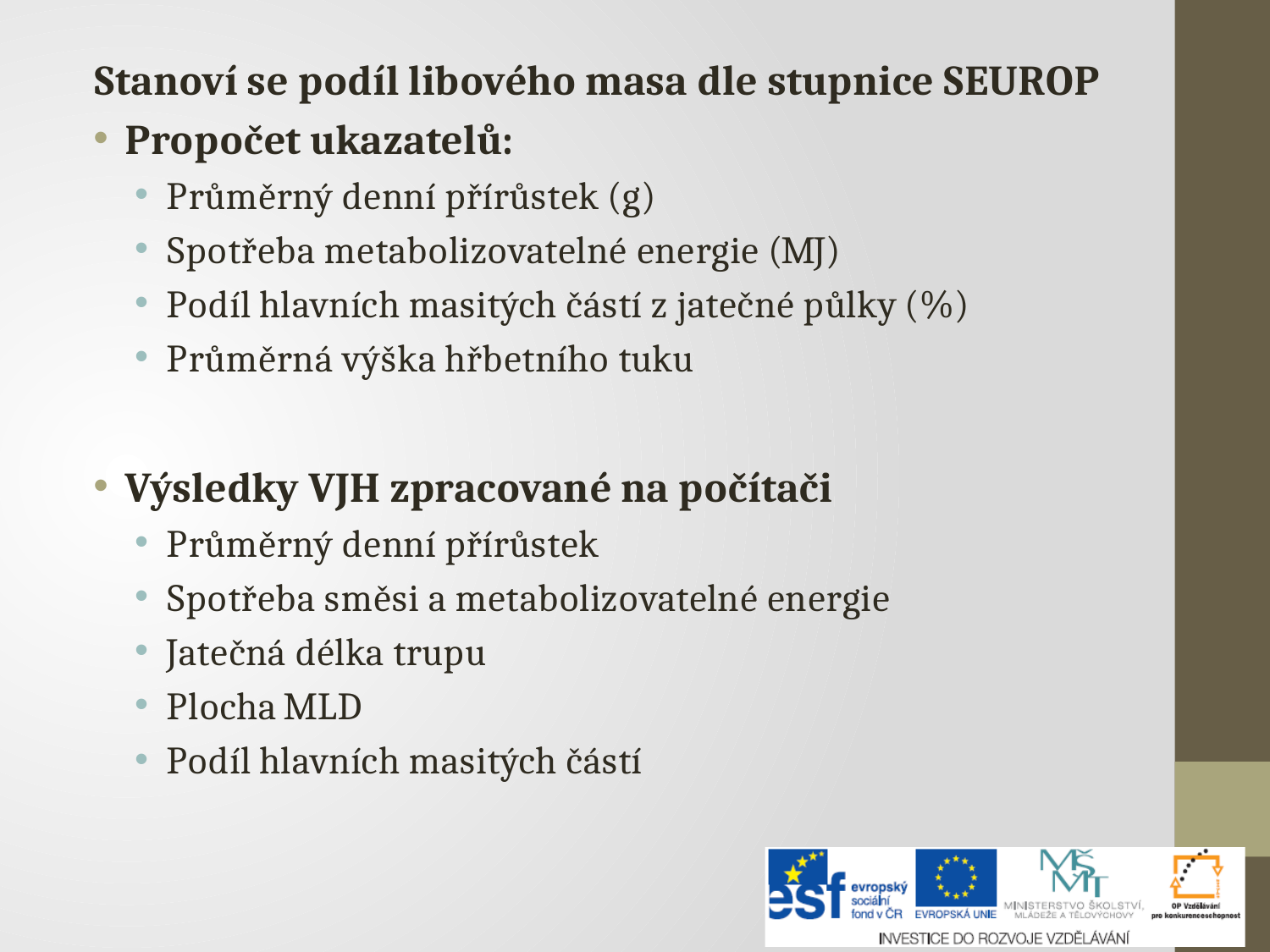

Stanoví se podíl libového masa dle stupnice SEUROP
Propočet ukazatelů:
Průměrný denní přírůstek (g)
Spotřeba metabolizovatelné energie (MJ)
Podíl hlavních masitých částí z jatečné půlky (%)
Průměrná výška hřbetního tuku

Výsledky VJH zpracované na počítači
Průměrný denní přírůstek
Spotřeba směsi a metabolizovatelné energie
Jatečná délka trupu
Plocha MLD
Podíl hlavních masitých částí